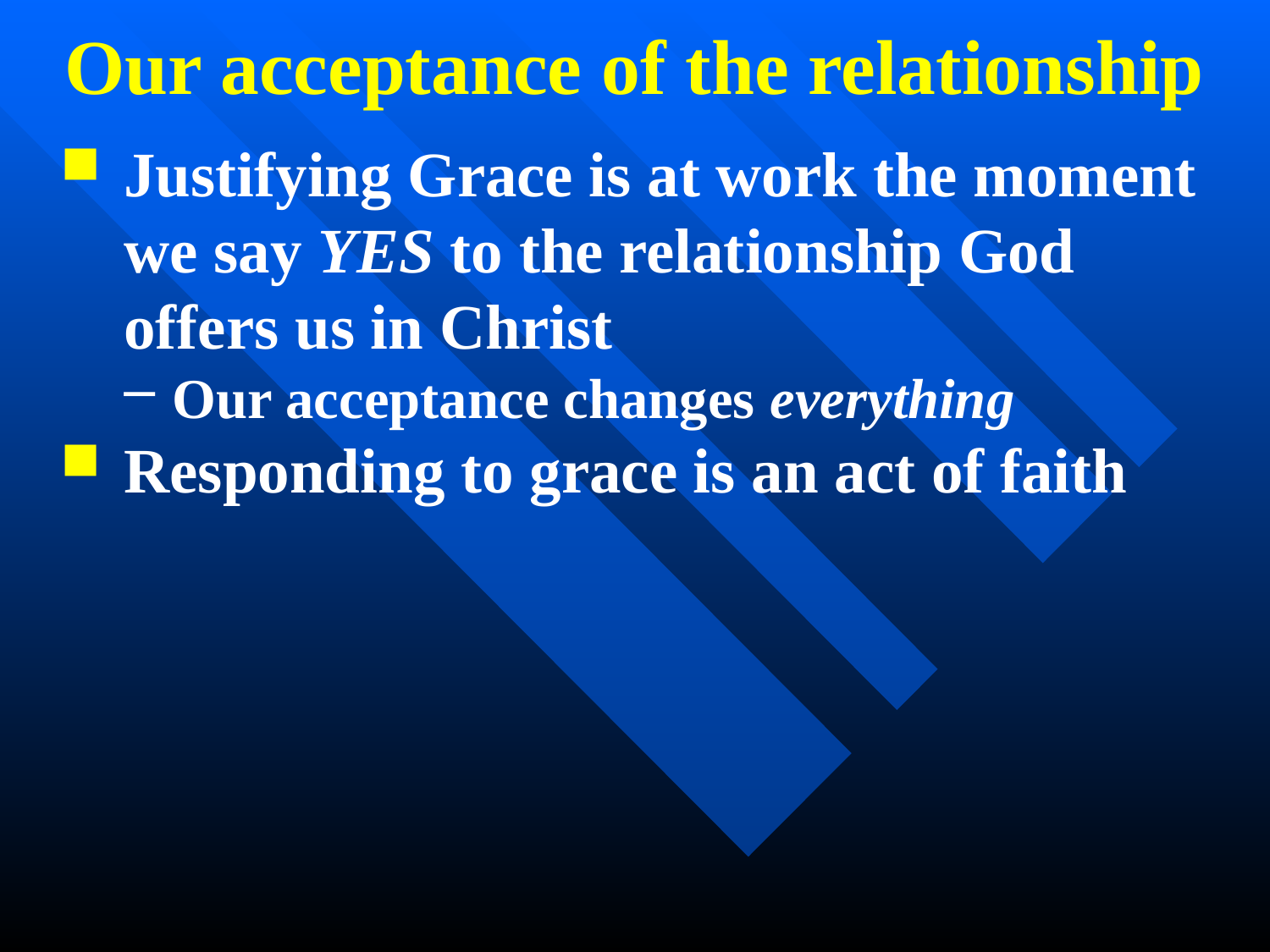

Our acceptance of the relationship
Justifying Grace is at work the moment we say YES to the relationship God offers us in Christ
Our acceptance changes everything
Responding to grace is an act of faith